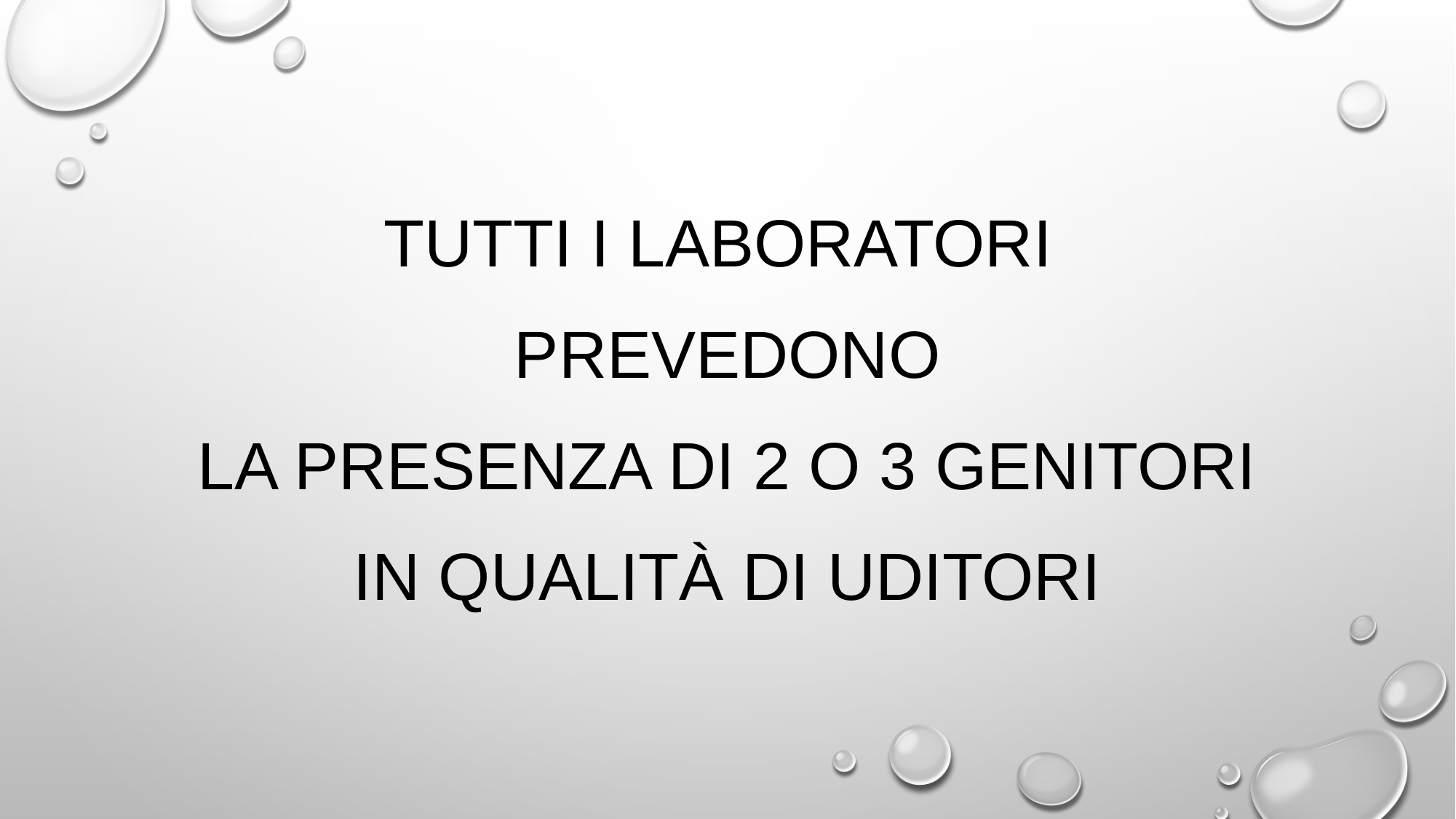

#
TUTTI I LABORATORI
Prevedono
 la presenza di 2 o 3 genitori
in qualità di uditori